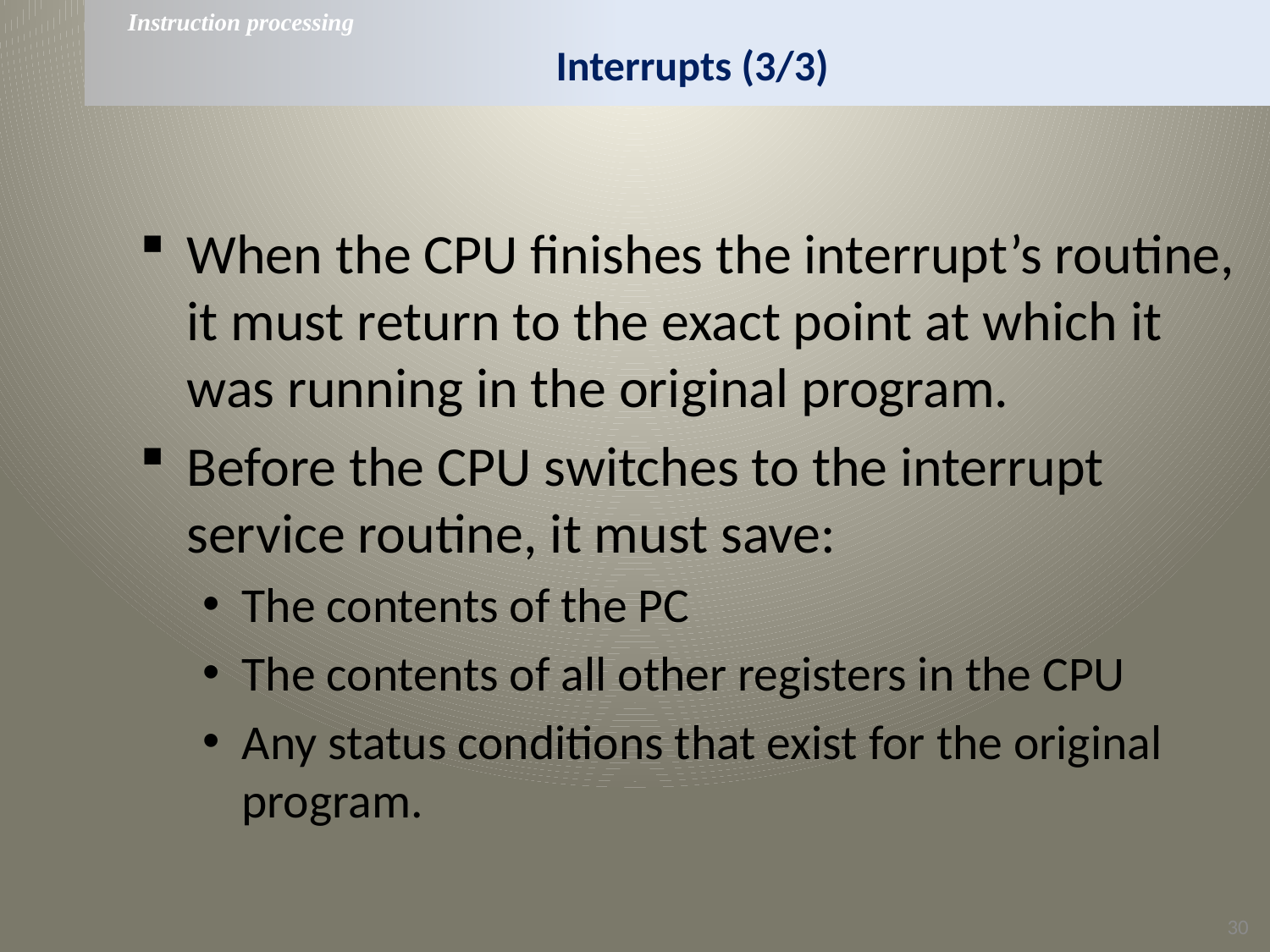

Instruction processing

# Interrupts (3/3)
When the CPU finishes the interrupt’s routine, it must return to the exact point at which it was running in the original program.
Before the CPU switches to the interrupt service routine, it must save:
The contents of the PC
The contents of all other registers in the CPU
Any status conditions that exist for the original program.